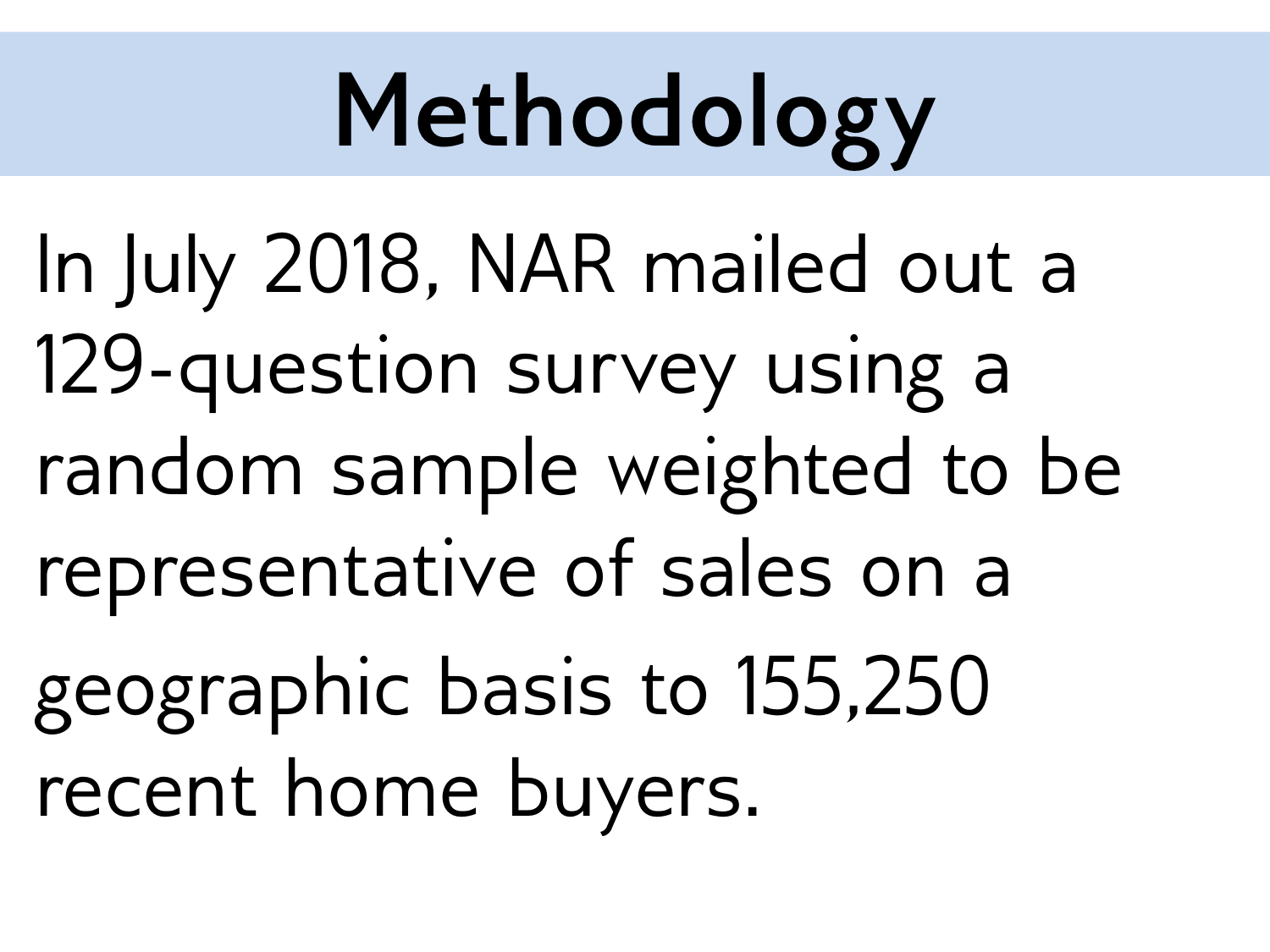

# Methodology
In July 2018, NAR mailed out a 129-question survey using a random sample weighted to be representative of sales on a
geographic basis to 155,250 recent home buyers.